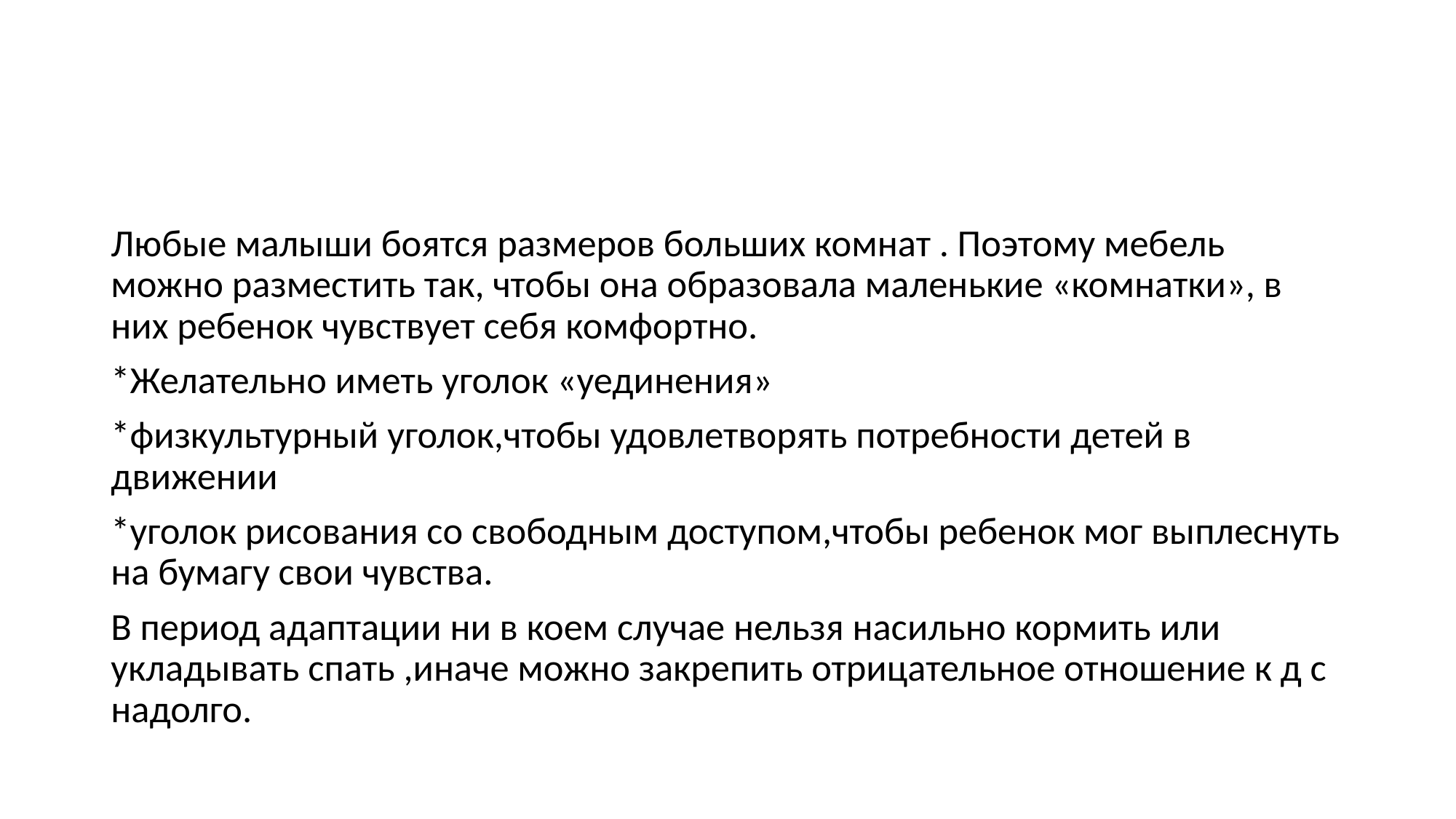

#
Любые малыши боятся размеров больших комнат . Поэтому мебель можно разместить так, чтобы она образовала маленькие «комнатки», в них ребенок чувствует себя комфортно.
*Желательно иметь уголок «уединения»
*физкультурный уголок,чтобы удовлетворять потребности детей в движении
*уголок рисования со свободным доступом,чтобы ребенок мог выплеснуть на бумагу свои чувства.
В период адаптации ни в коем случае нельзя насильно кормить или укладывать спать ,иначе можно закрепить отрицательное отношение к д с надолго.